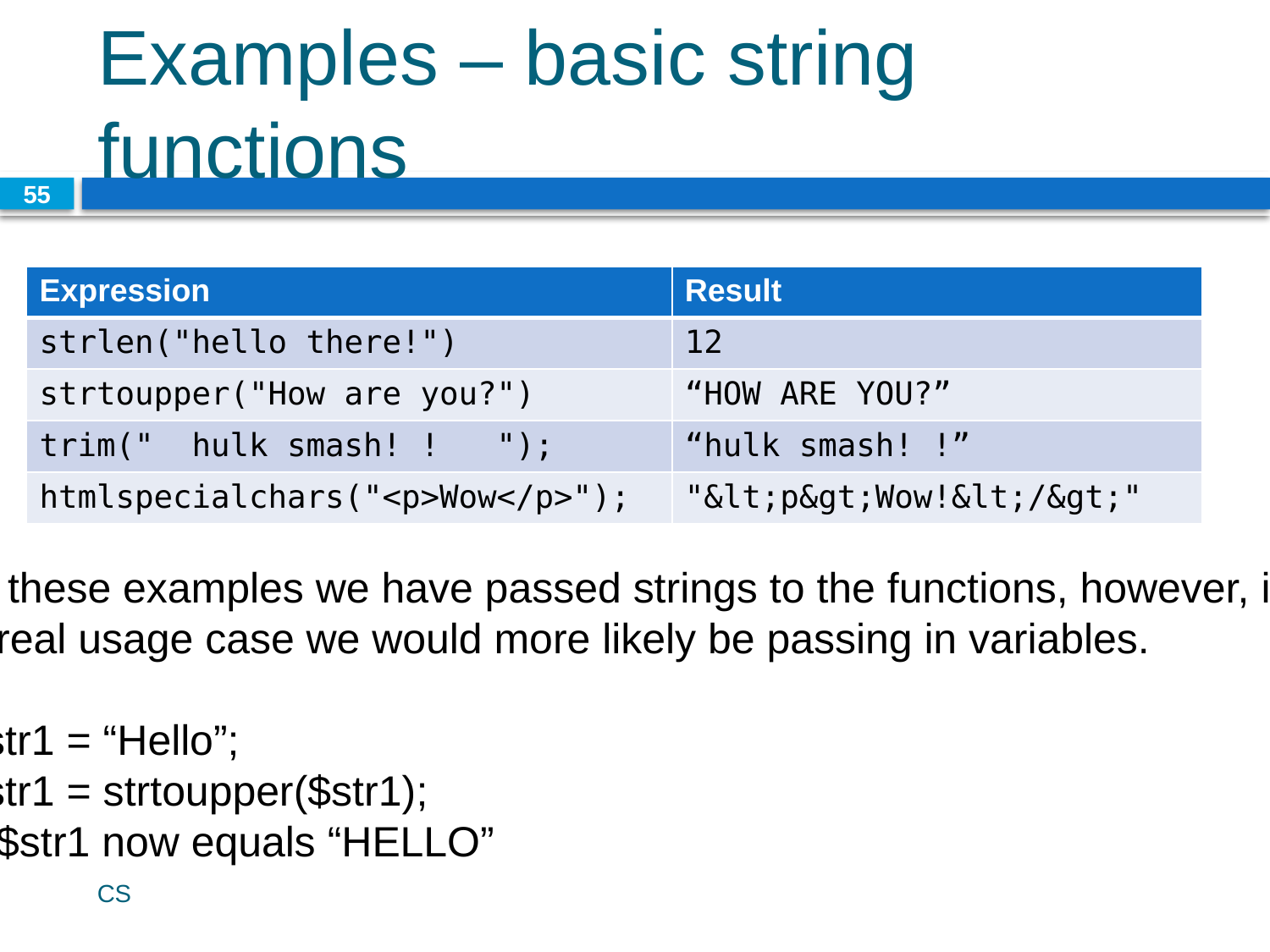

# Examples – basic string functions
55
| Expression | Result |
| --- | --- |
| strlen("hello there!") | 12 |
| strtoupper("How are you?") | “HOW ARE YOU?” |
| trim(" hulk smash! ! "); | “hulk smash! !” |
| htmlspecialchars("<p>Wow</p>"); | "&lt;p&gt;Wow!&lt;/&gt;" |
In these examples we have passed strings to the functions, however, in
a real usage case we would more likely be passing in variables.

$str1 = “Hello”;
$str1 = strtoupper($str1);
// $str1 now equals “HELLO”
CS